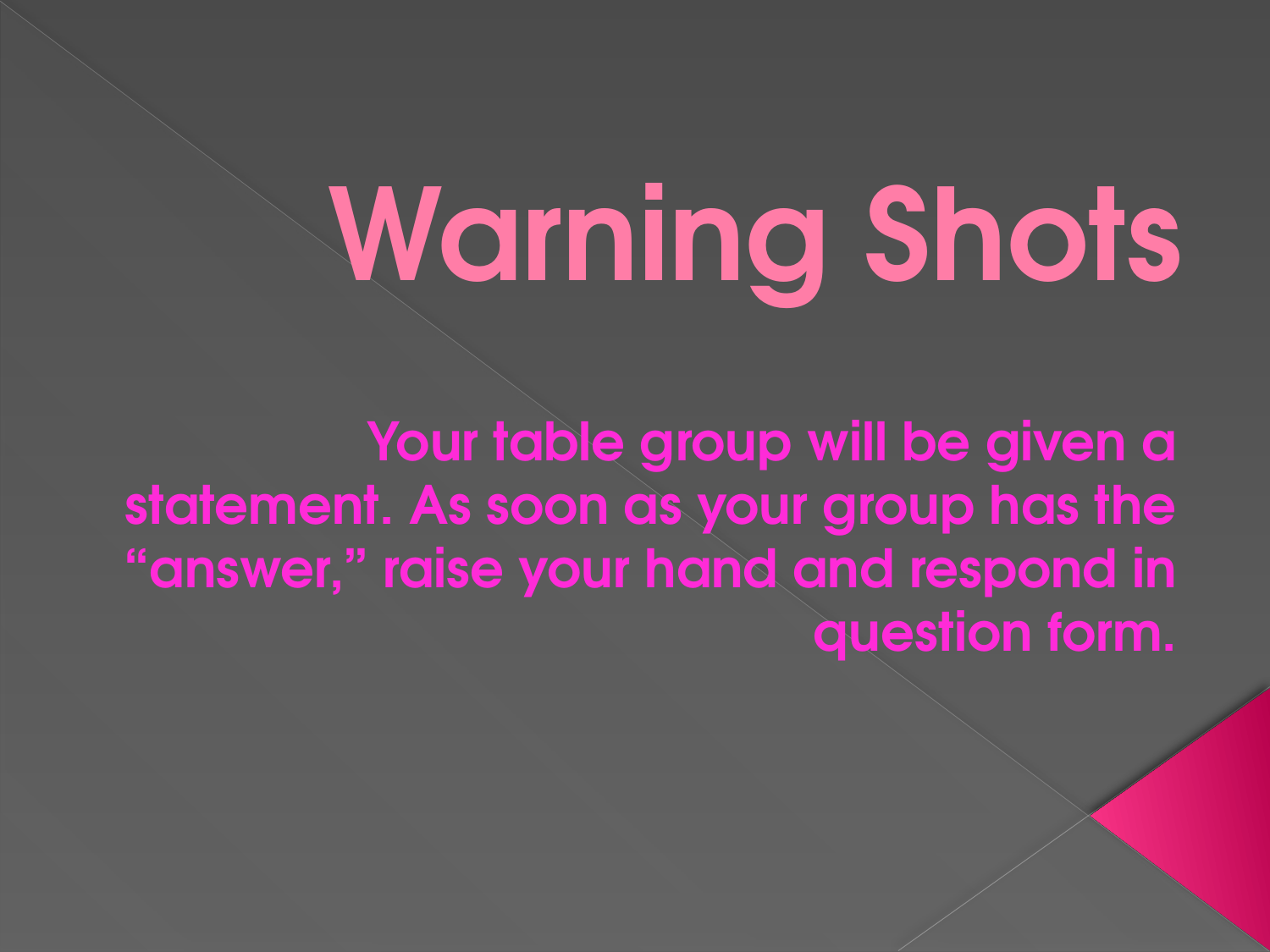

# Warning Shots
Your table group will be given a statement. As soon as your group has the “answer,” raise your hand and respond in question form.